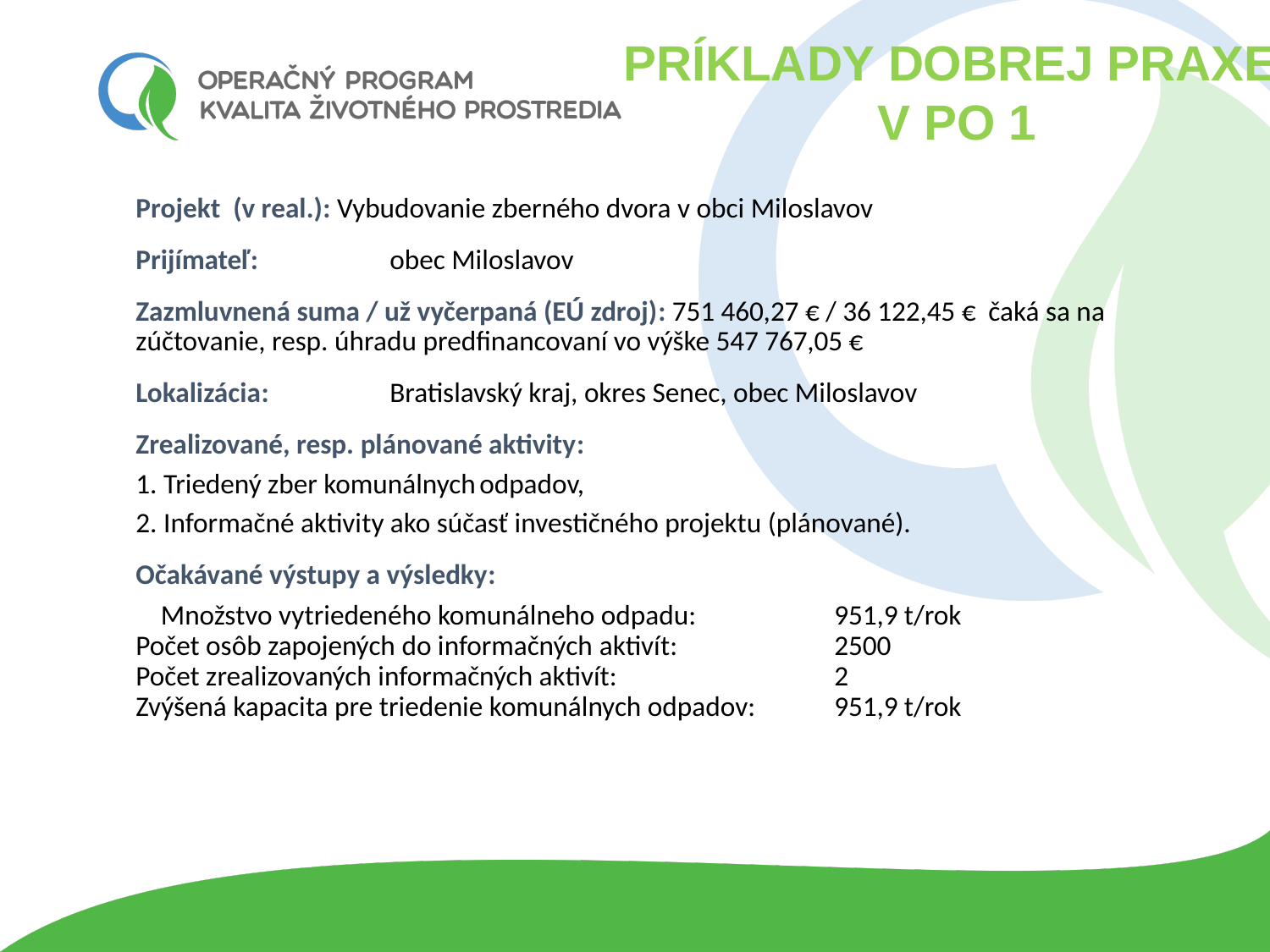

Príklady dobrej praxe
v PO 1
Projekt  (v real.): Vybudovanie zberného dvora v obci Miloslavov
Prijímateľ:  	obec Miloslavov
Zazmluvnená suma / už vyčerpaná (EÚ zdroj): 751 460,27 € / 36 122,45 €  čaká sa na zúčtovanie, resp. úhradu predfinancovaní vo výške 547 767,05 €
Lokalizácia: 	Bratislavský kraj, okres Senec, obec Miloslavov
Zrealizované, resp. plánované aktivity:
1. Triedený zber komunálnych odpadov,
2. Informačné aktivity ako súčasť investičného projektu (plánované).
Očakávané výstupy a výsledky:
                      Množstvo vytriedeného komunálneho odpadu:		951,9 t/rok
          Počet osôb zapojených do informačných aktivít:		2500
          Počet zrealizovaných informačných aktivít:		2
          Zvýšená kapacita pre triedenie komunálnych odpadov:	951,9 t/rok